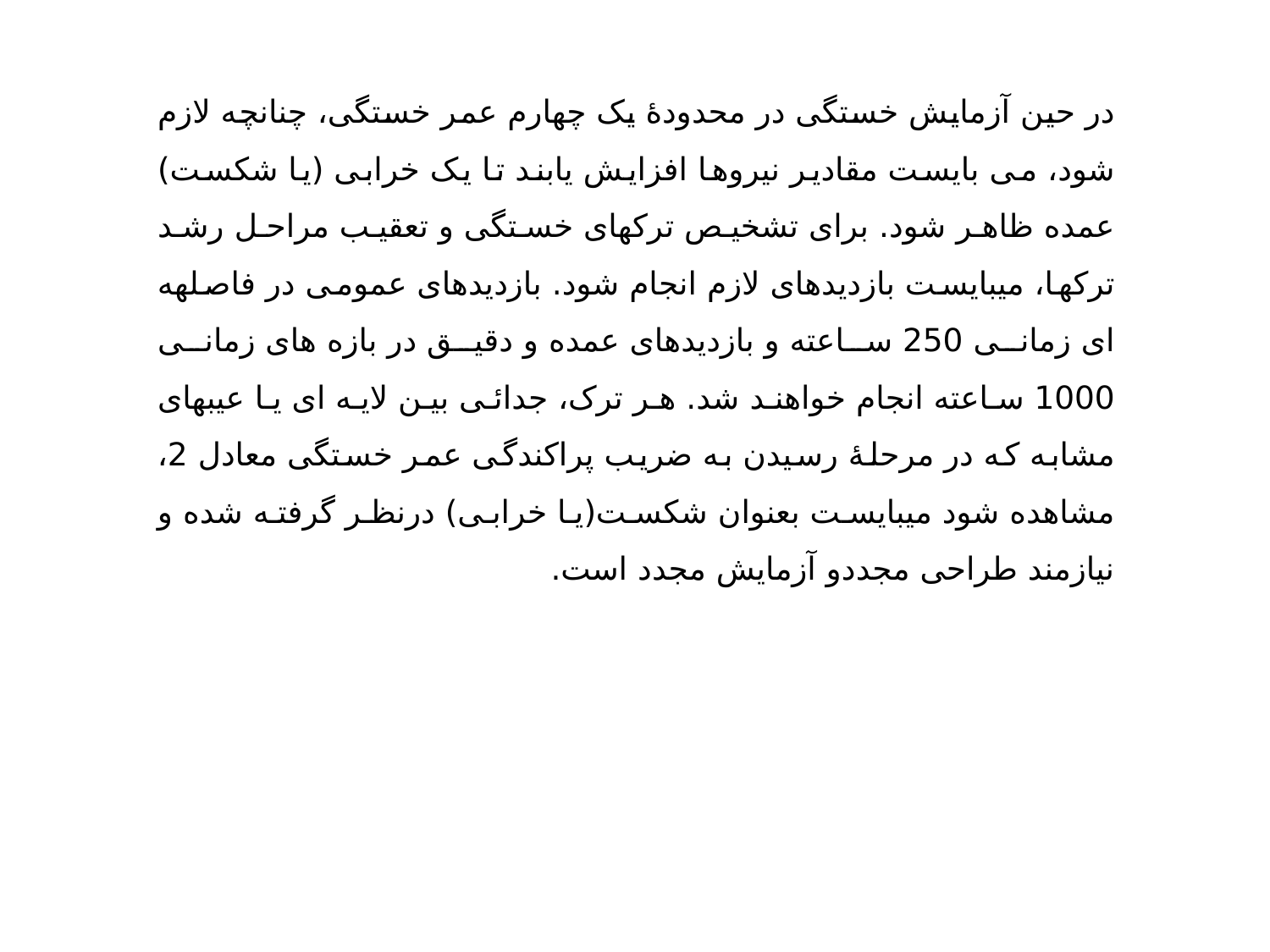

در حین آزمایش خستگی در محدودۀ یک چهارم عمر خستگی، چنانچه لازم شود، می بایست مقادیر نیروها افزایش یابند تا یک خرابی (یا شکست) عمده ظاهر شود. برای تشخیص ترکهای خستگی و تعقیب مراحل رشد ترکها، میبایست بازدیدهای لازم انجام شود. بازدیدهای عمومی در فاصلهه ای زمانی 250 ساعته و بازدیدهای عمده و دقیق در بازه های زمانی 1000 ساعته انجام خواهند شد. هر ترک، جدائی بین لایه ای یا عیبهای مشابه که در مرحلۀ رسیدن به ضریب پراکندگی عمر خستگی معادل 2، مشاهده شود میبایست بعنوان شکست(یا خرابی) درنظر گرفته شده و نیازمند طراحی مجددو آزمایش مجدد است.